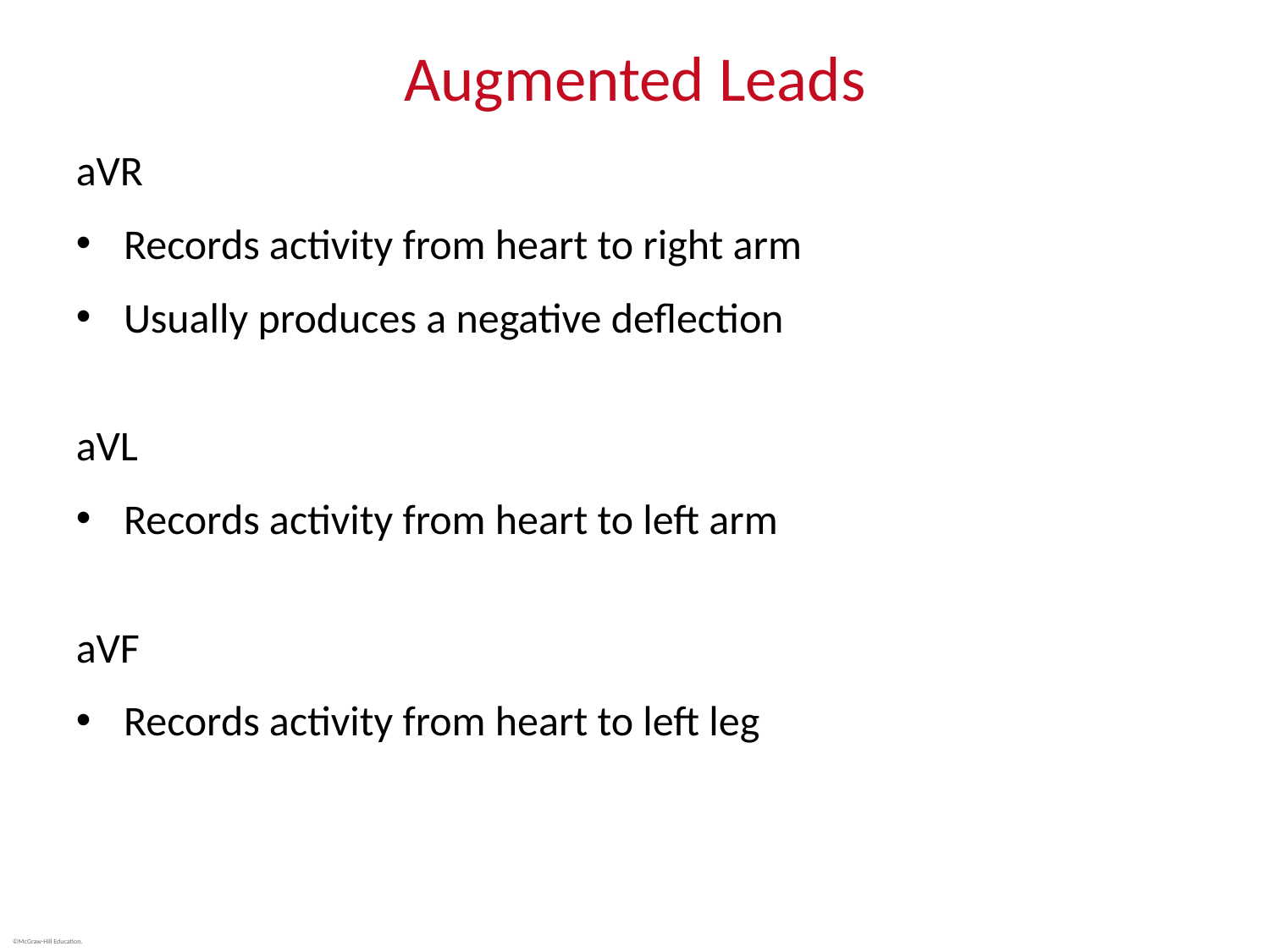

# Augmented Leads
aVR
Records activity from heart to right arm
Usually produces a negative deflection
aVL
Records activity from heart to left arm
aVF
Records activity from heart to left leg